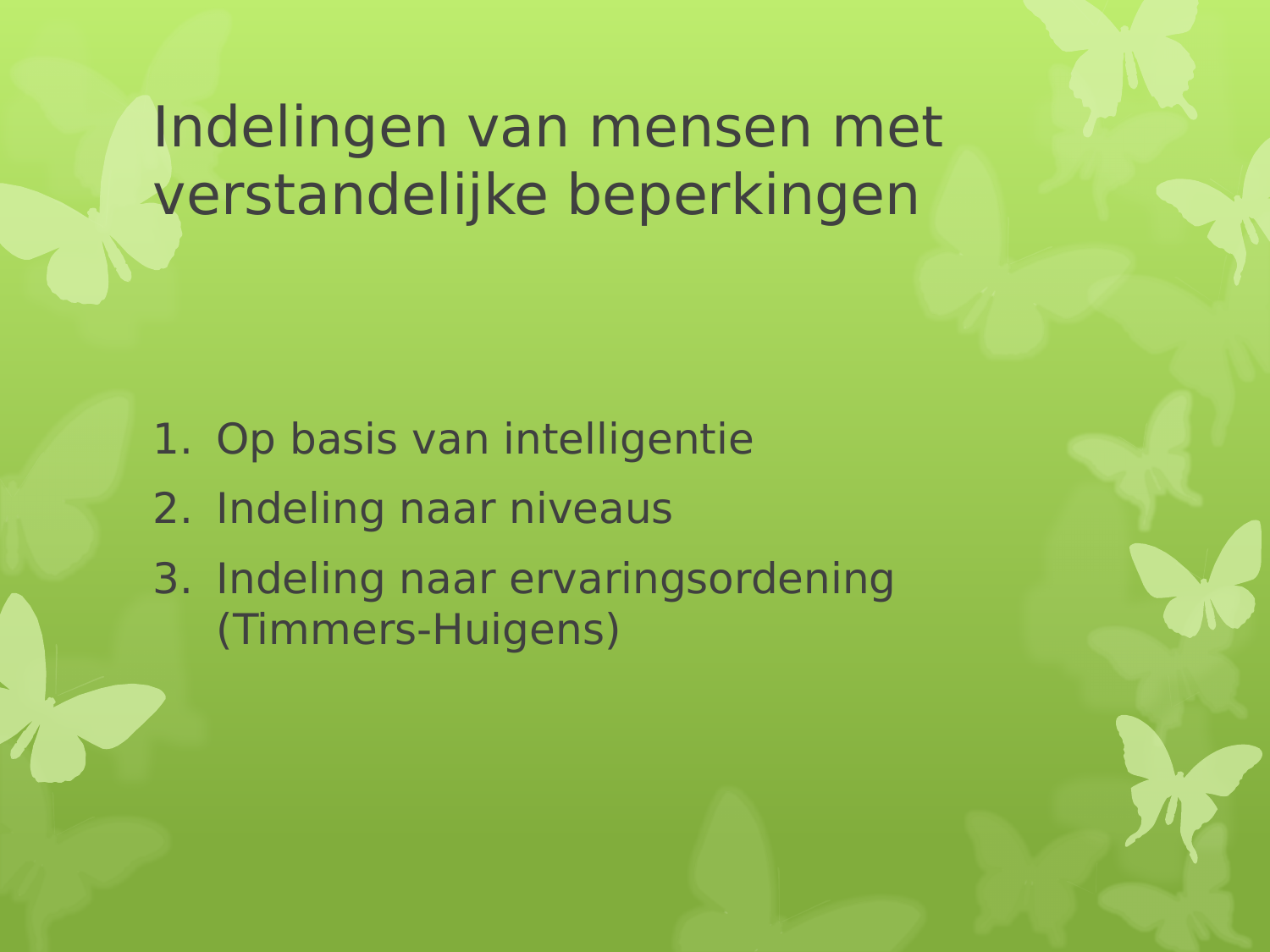

# Indelingen van mensen met verstandelijke beperkingen
Op basis van intelligentie
Indeling naar niveaus
Indeling naar ervaringsordening (Timmers-Huigens)